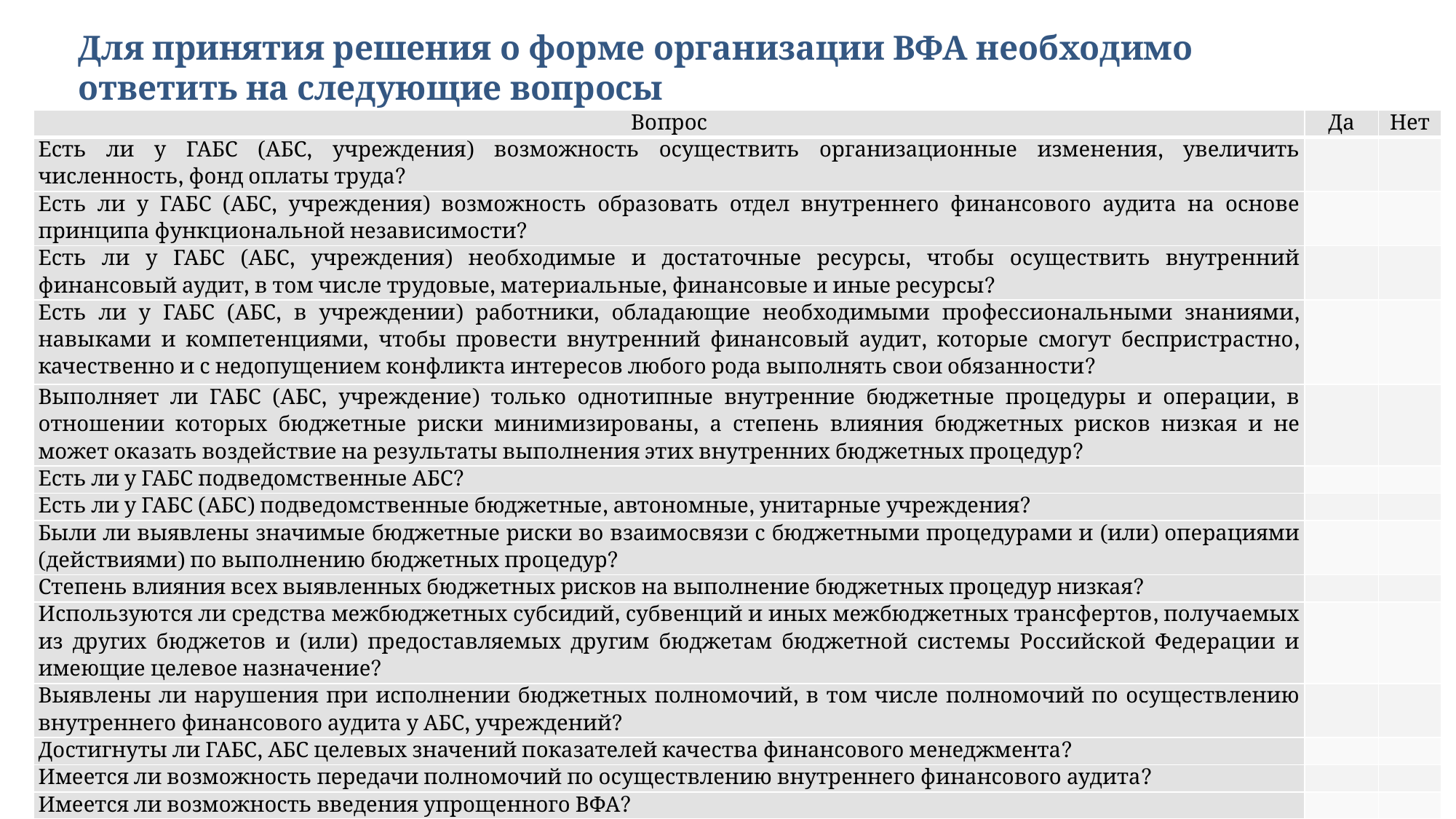

Для принятия решения о форме организации ВФА необходимо ответить на следующие вопросы
| Вопрос | Да | Нет |
| --- | --- | --- |
| Есть ли у ГАБС (АБС, учреждения) возможность осуществить организационные изменения, увеличить численность, фонд оплаты труда? |  |  |
| Есть ли у ГАБС (АБС, учреждения) возможность образовать отдел внутреннего финансового аудита на основе принципа функциональной независимости? |  |  |
| Есть ли у ГАБС (АБС, учреждения) необходимые и достаточные ресурсы, чтобы осуществить внутренний финансовый аудит, в том числе трудовые, материальные, финансовые и иные ресурсы? |  |  |
| Есть ли у ГАБС (АБС, в учреждении) работники, обладающие необходимыми профессиональными знаниями, навыками и компетенциями, чтобы провести внутренний финансовый аудит, которые смогут беспристрастно, качественно и с недопущением конфликта интересов любого рода выполнять свои обязанности? |  |  |
| Выполняет ли ГАБС (АБС, учреждение) только однотипные внутренние бюджетные процедуры и операции, в отношении которых бюджетные риски минимизированы, а степень влияния бюджетных рисков низкая и не может оказать воздействие на результаты выполнения этих внутренних бюджетных процедур? |  |  |
| Есть ли у ГАБС подведомственные АБС? |  |  |
| Есть ли у ГАБС (АБС) подведомственные бюджетные, автономные, унитарные учреждения? |  |  |
| Были ли выявлены значимые бюджетные риски во взаимосвязи с бюджетными процедурами и (или) операциями (действиями) по выполнению бюджетных процедур? |  |  |
| Степень влияния всех выявленных бюджетных рисков на выполнение бюджетных процедур низкая? |  |  |
| Используются ли средства межбюджетных субсидий, субвенций и иных межбюджетных трансфертов, получаемых из других бюджетов и (или) предоставляемых другим бюджетам бюджетной системы Российской Федерации и имеющие целевое назначение? |  |  |
| Выявлены ли нарушения при исполнении бюджетных полномочий, в том числе полномочий по осуществлению внутреннего финансового аудита у АБС, учреждений? |  |  |
| Достигнуты ли ГАБС, АБС целевых значений показателей качества финансового менеджмента? |  |  |
| Имеется ли возможность передачи полномочий по осуществлению внутреннего финансового аудита? |  |  |
| Имеется ли возможность введения упрощенного ВФА? |  |  |